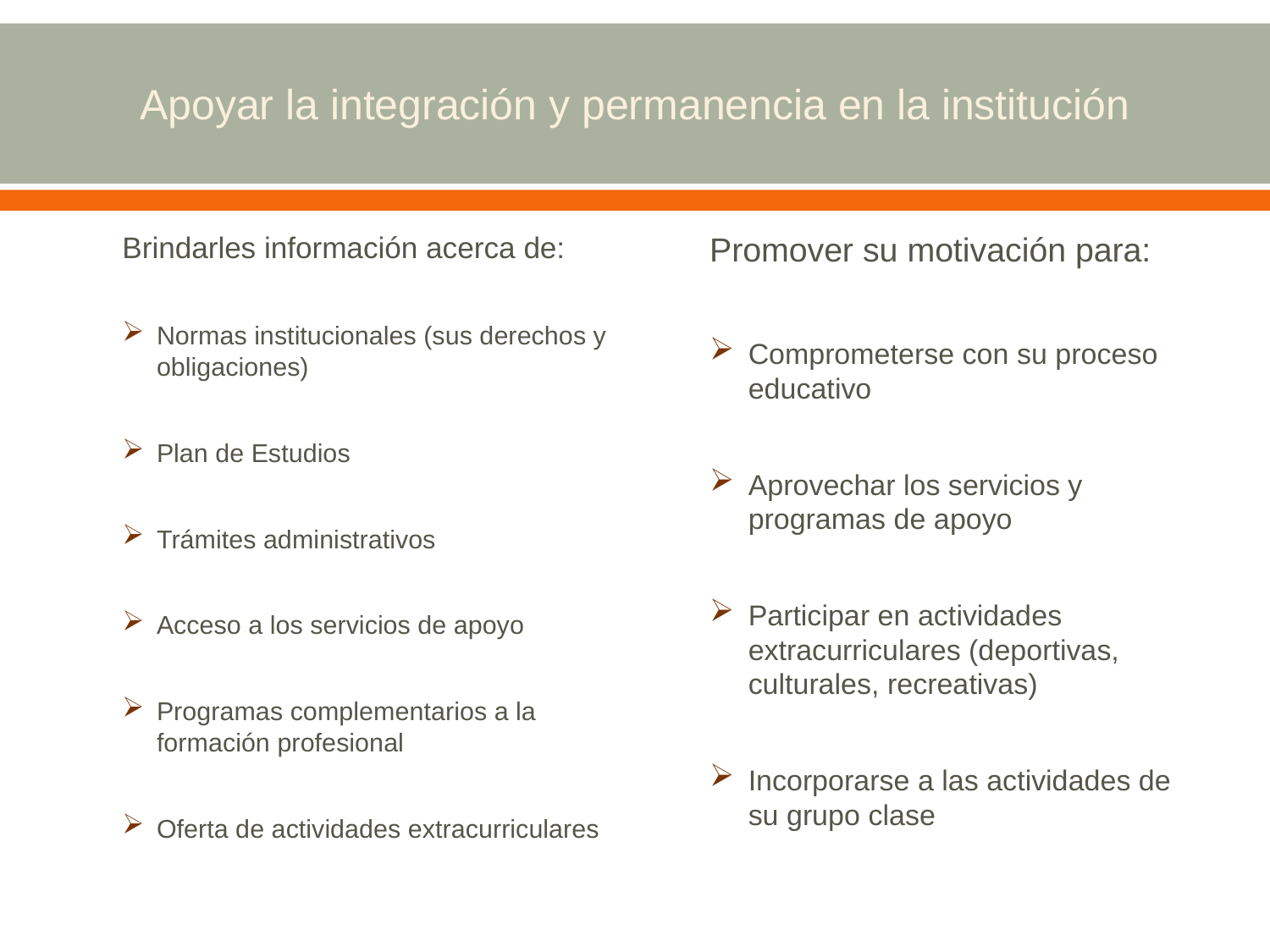

# Apoyar la integración y permanencia en la institución
Brindarles información acerca de:

Normas institucionales (sus derechos y obligaciones)

Plan de Estudios

Trámites administrativos

Acceso a los servicios de apoyo

Programas complementarios a la formación profesional

Oferta de actividades extracurriculares

Promover su motivación para:

Comprometerse con su proceso educativo

Aprovechar los servicios y programas de apoyo

Participar en actividades extracurriculares (deportivas, culturales, recreativas)

Incorporarse a las actividades de su grupo clase